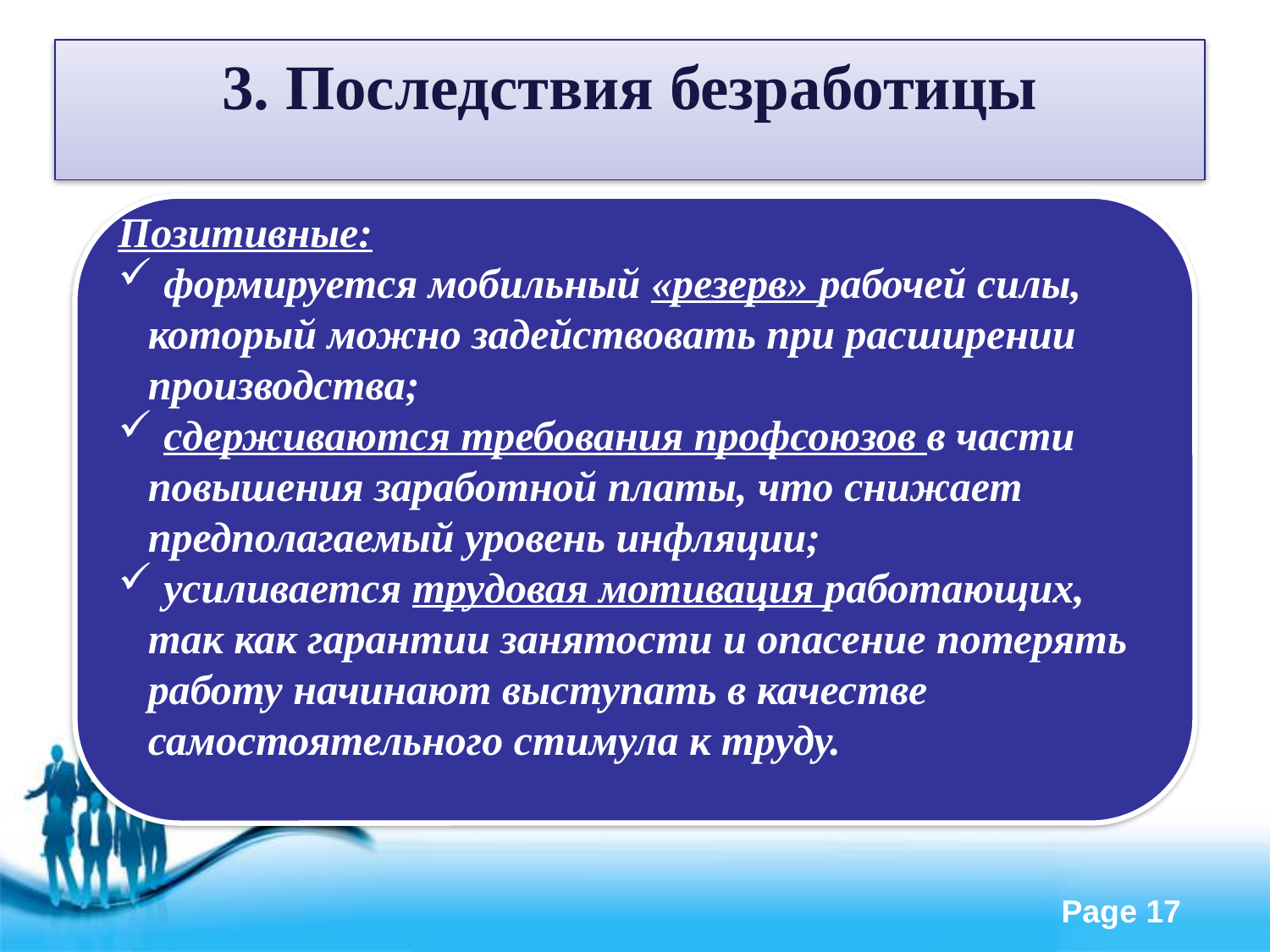

3. Последствия безработицы
Позитивные:
 формируется мобильный «резерв» рабочей силы, который можно задействовать при расширении производства;
 сдерживаются требования профсоюзов в части повышения заработной платы, что снижает предполагаемый уровень инфляции;
 усиливается трудовая мотивация работающих, так как гарантии занятости и опасение потерять работу начинают выступать в качестве самостоятельного стимула к труду.